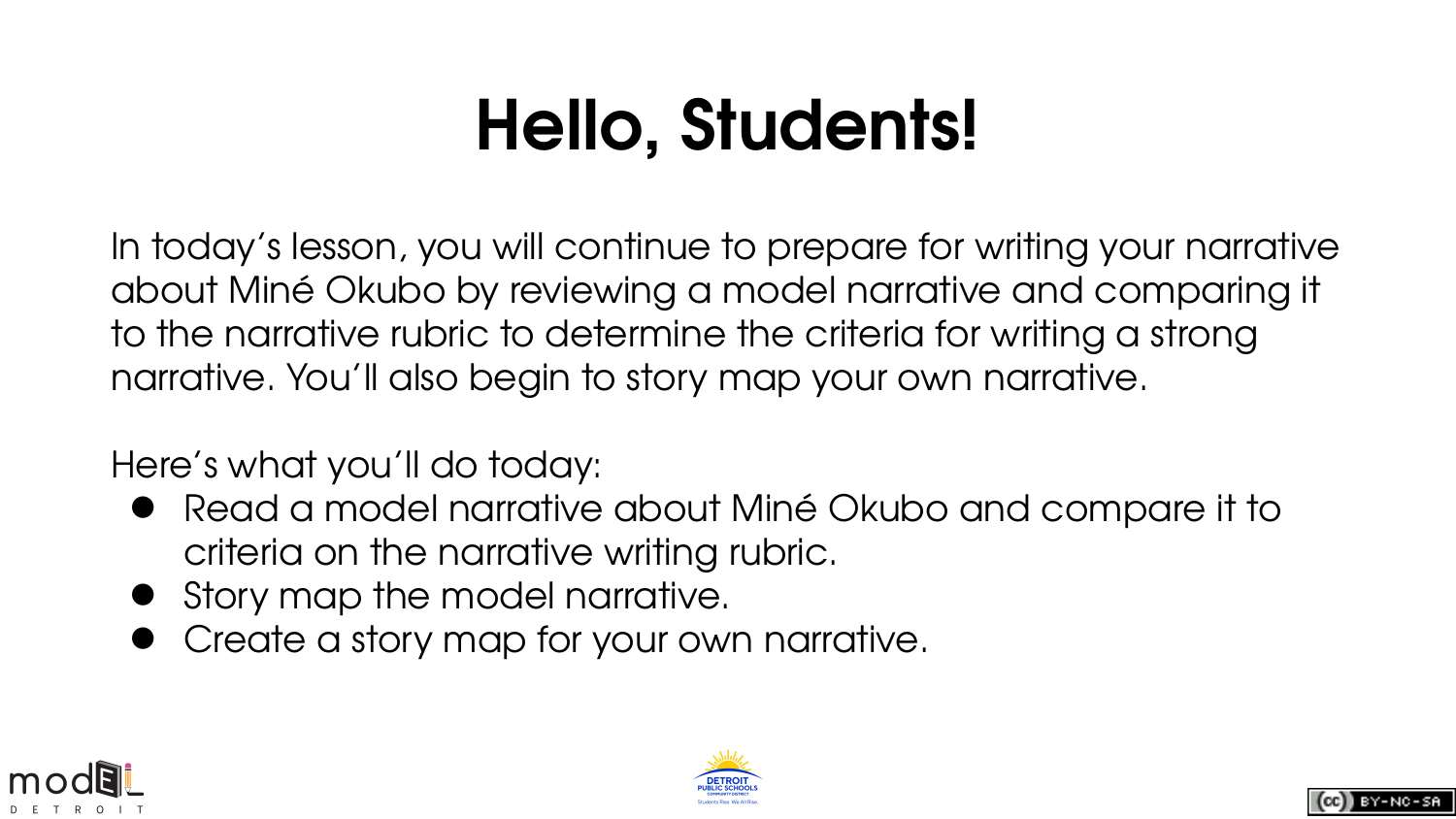

# Hello, Students!
In today’s lesson, you will continue to prepare for writing your narrative about Miné Okubo by reviewing a model narrative and comparing it to the narrative rubric to determine the criteria for writing a strong narrative. You’ll also begin to story map your own narrative.

Here’s what you’ll do today:
Read a model narrative about Miné Okubo and compare it to criteria on the narrative writing rubric.
Story map the model narrative.
Create a story map for your own narrative.